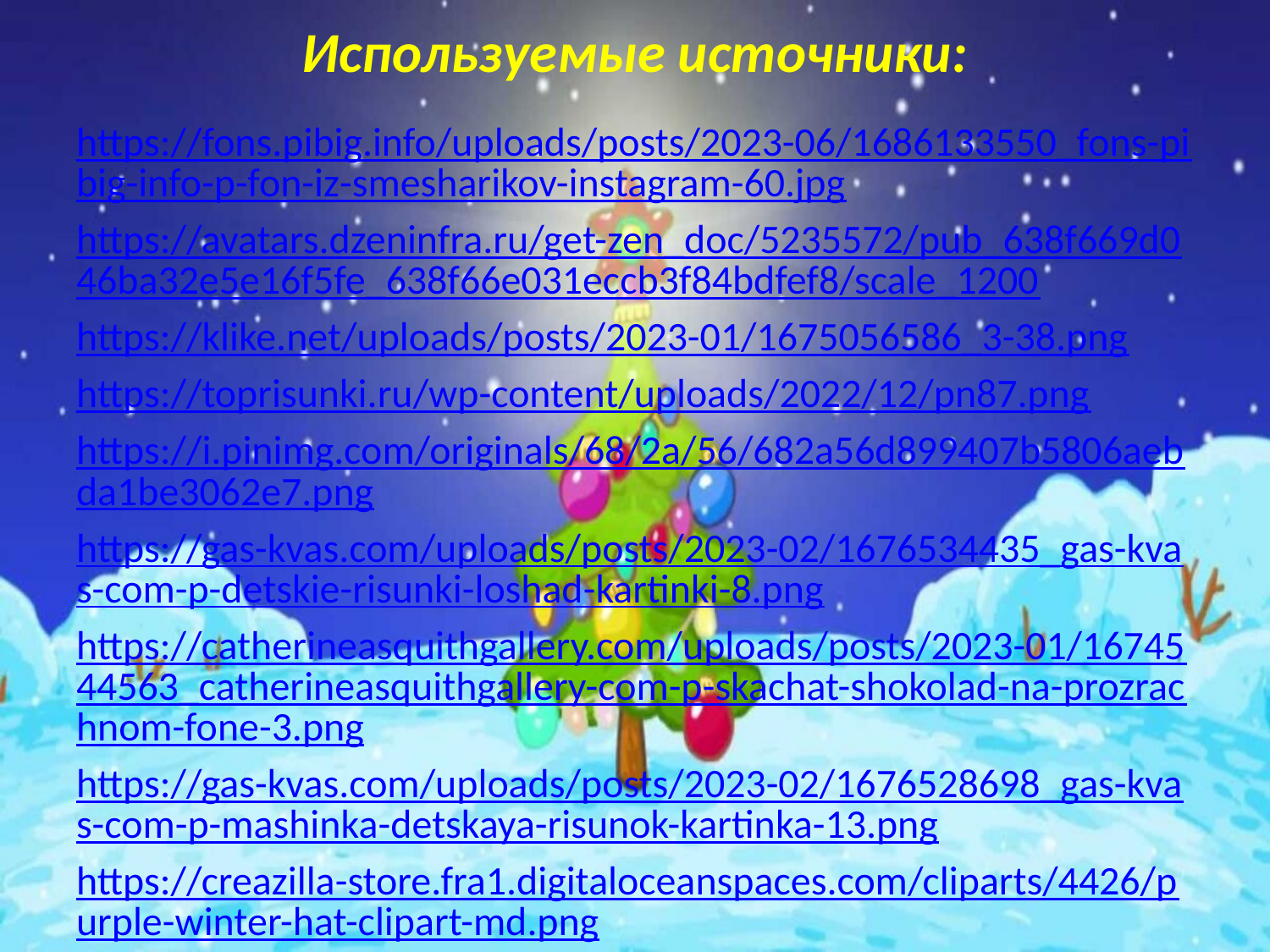

# Используемые источники:
https://fons.pibig.info/uploads/posts/2023-06/1686133550_fons-pibig-info-p-fon-iz-smesharikov-instagram-60.jpg
https://avatars.dzeninfra.ru/get-zen_doc/5235572/pub_638f669d046ba32e5e16f5fe_638f66e031eccb3f84bdfef8/scale_1200
https://klike.net/uploads/posts/2023-01/1675056586_3-38.png
https://toprisunki.ru/wp-content/uploads/2022/12/pn87.png
https://i.pinimg.com/originals/68/2a/56/682a56d899407b5806aebda1be3062e7.png
https://gas-kvas.com/uploads/posts/2023-02/1676534435_gas-kvas-com-p-detskie-risunki-loshad-kartinki-8.png
https://catherineasquithgallery.com/uploads/posts/2023-01/1674544563_catherineasquithgallery-com-p-skachat-shokolad-na-prozrachnom-fone-3.png
https://gas-kvas.com/uploads/posts/2023-02/1676528698_gas-kvas-com-p-mashinka-detskaya-risunok-kartinka-13.png
https://creazilla-store.fra1.digitaloceanspaces.com/cliparts/4426/purple-winter-hat-clipart-md.png
https://i.pinimg.com/originals/f9/a0/57/f9a05782a238d4b4eb3f5df681caefc2.png
https://catherineasquithgallery.com/uploads/posts/2021-02/1614545008_84-p-petukh-na-belom-fone-92.png
https://papik.pro/uploads/posts/2022-01/1642339103_15-papik-pro-p-klipart-vatrushka-16.png
https://flomaster.top/uploads/posts/2022-07/1656962000_24-flomaster-club-p-khokkeinaya-klyushka-risunok-krasivo-40.png
https://catherineasquithgallery.com/uploads/posts/2021-03/1614575974_48-p-chashka-na-belom-fone-51.png